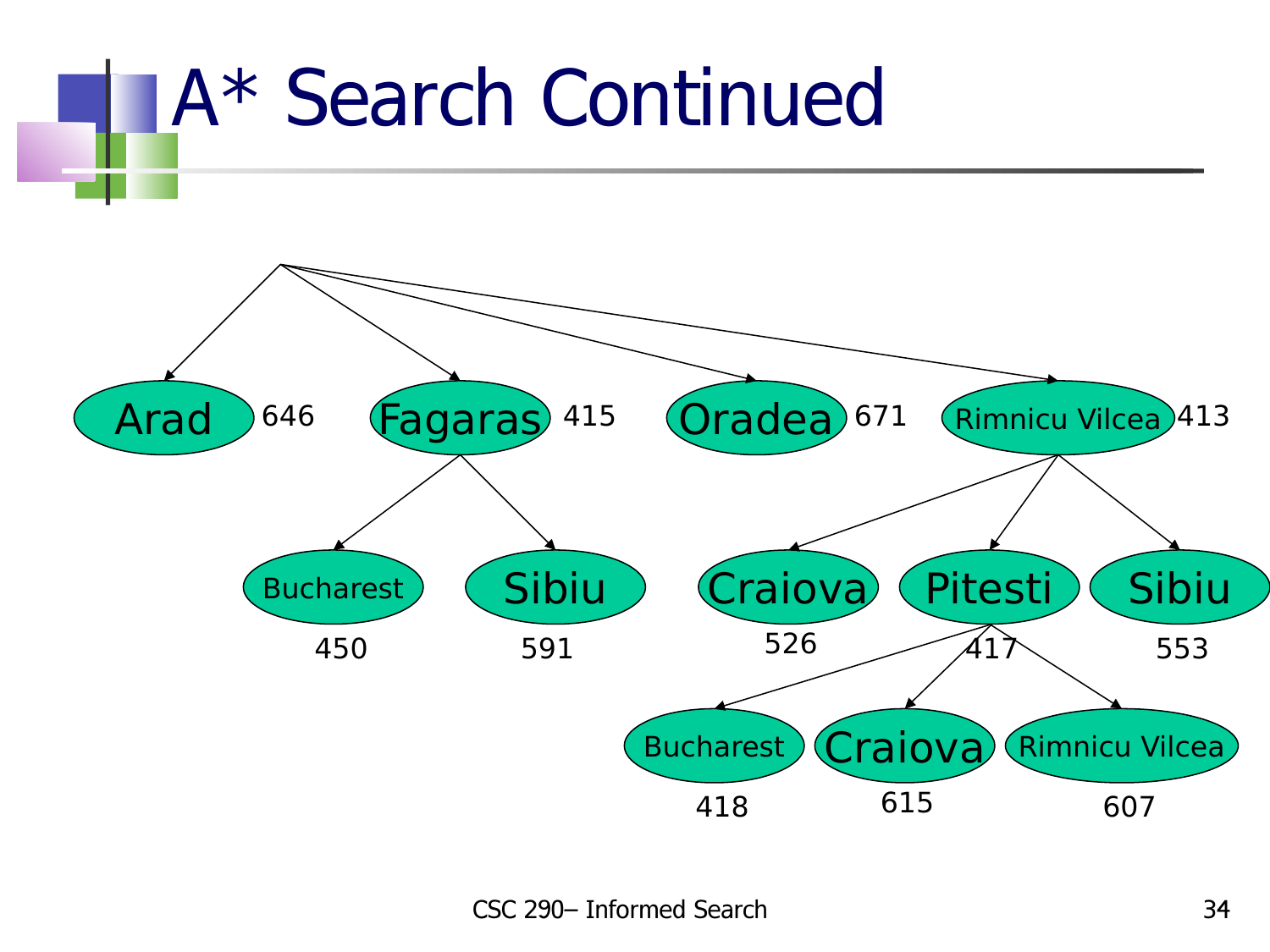

# A* Search Continued
Arad
Fagaras
Oradea
Rimnicu Vilcea
646
415
671
413
Bucharest
Sibiu
450
591
Craiova
Pitesti
Sibiu
526
417
553
Bucharest
Craiova
Rimnicu Vilcea
615
418
607